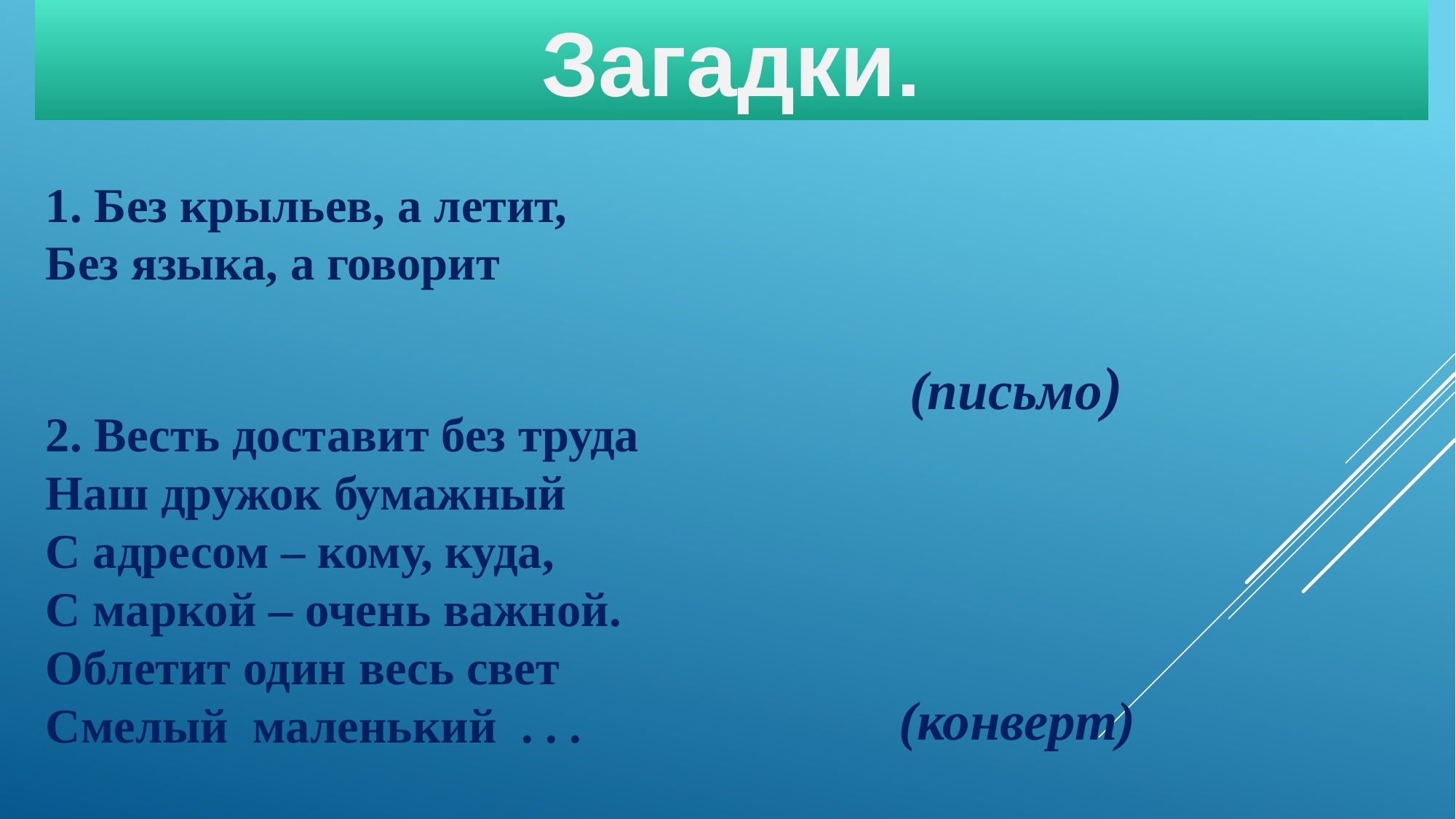

Загадки.
1. Без крыльев, а летит,
Без языка, а говорит
(письмо)
2. Весть доставит без труда
Наш дружок бумажный
С адресом – кому, куда,
С маркой – очень важной.
Облетит один весь свет
Смелый  маленький  . . .
(конверт)